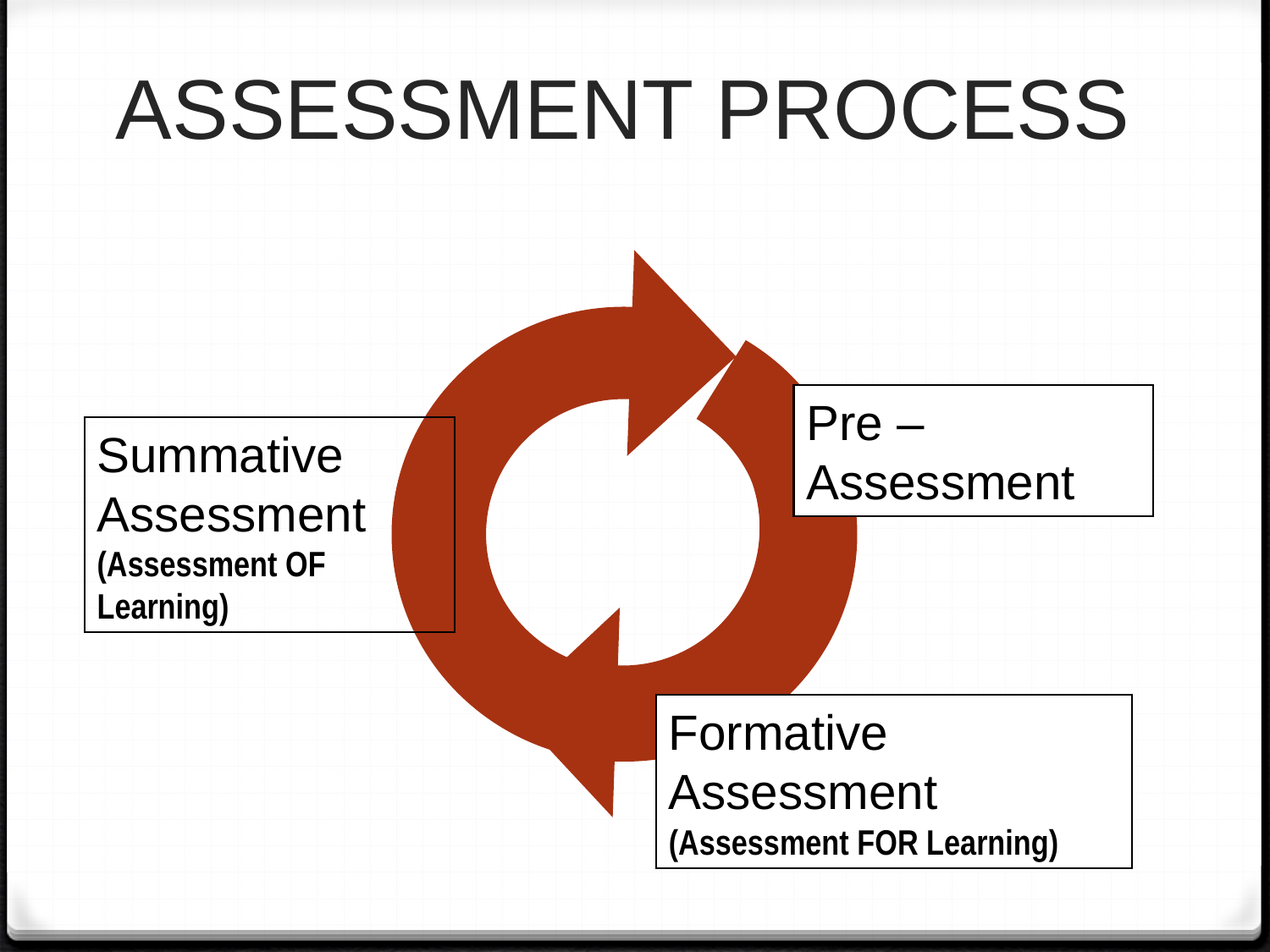

# ASSESSMENT PROCESS

Pre –  Assessment
Summative Assessment (Assessment OF Learning)
Formative Assessment    (Assessment FOR Learning)